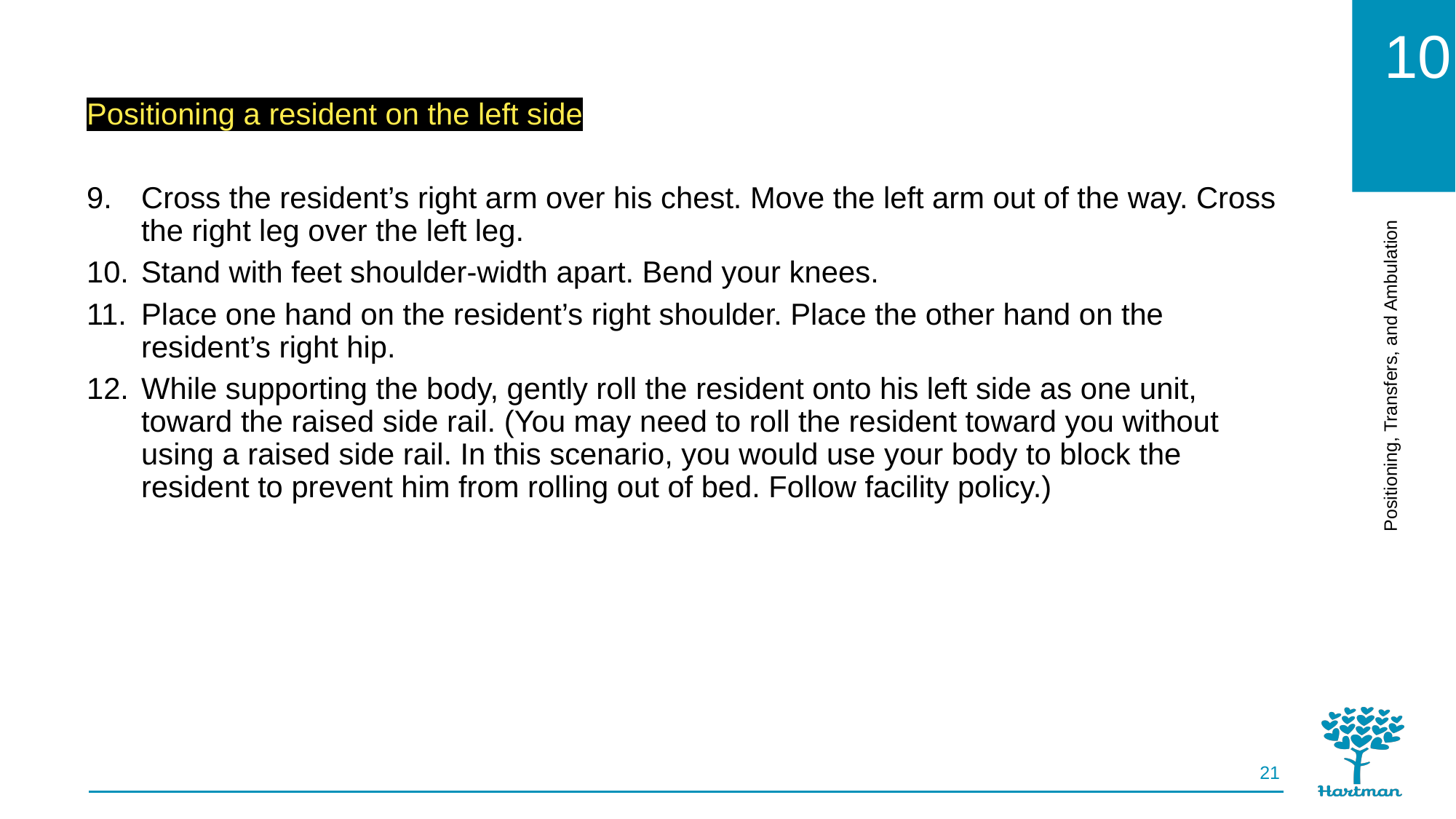

Positioning a resident on the left side

Cross the resident’s right arm over his chest. Move the left arm out of the way. Cross the right leg over the left leg.
Stand with feet shoulder-width apart. Bend your knees.
Place one hand on the resident’s right shoulder. Place the other hand on the resident’s right hip.
While supporting the body, gently roll the resident onto his left side as one unit, toward the raised side rail. (You may need to roll the resident toward you without using a raised side rail. In this scenario, you would use your body to block the resident to prevent him from rolling out of bed. Follow facility policy.)

21